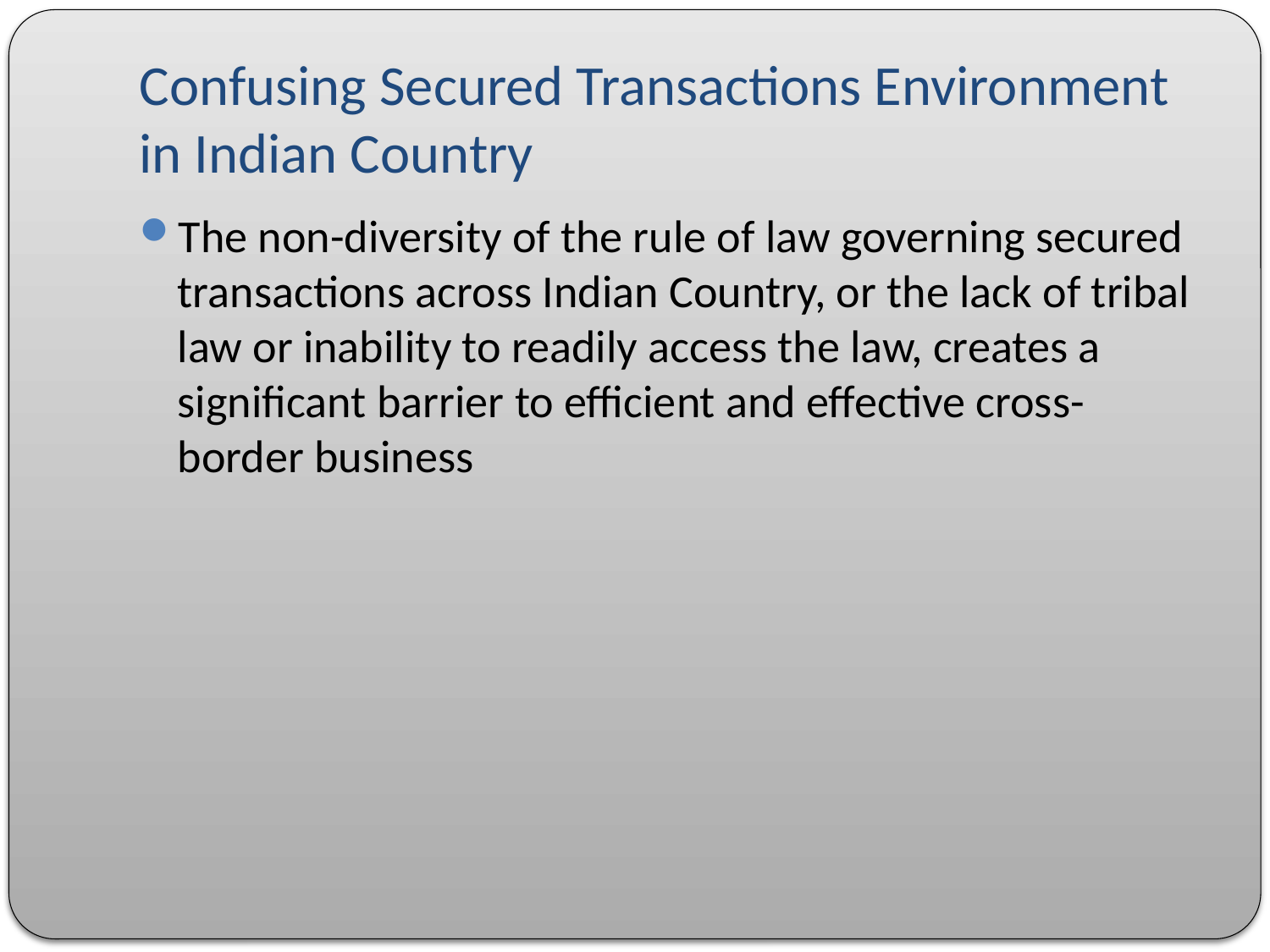

# Confusing Secured Transactions Environment in Indian Country
The non-diversity of the rule of law governing secured transactions across Indian Country, or the lack of tribal law or inability to readily access the law, creates a significant barrier to efficient and effective cross-border business